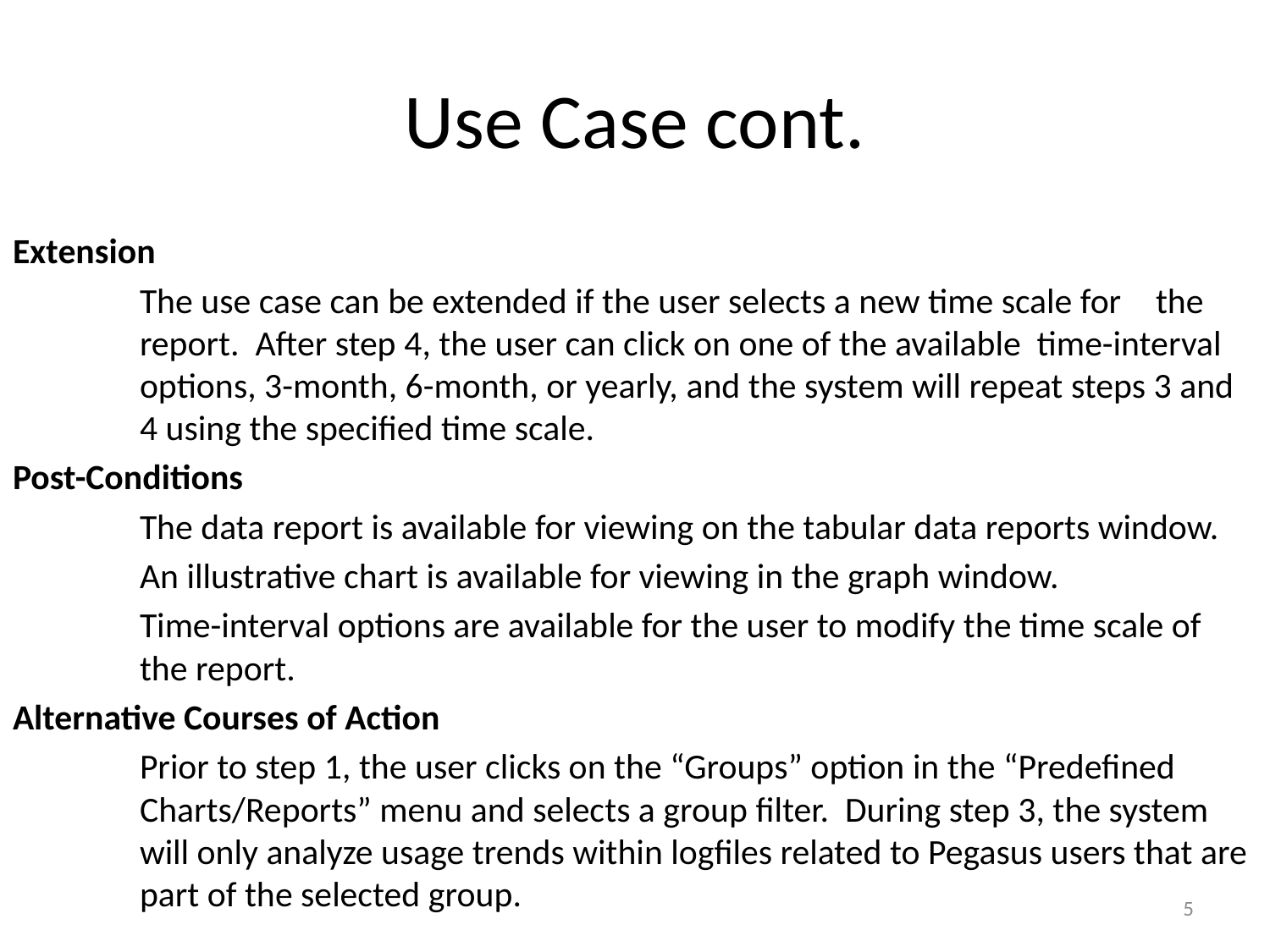

# Use Case cont.
Extension
	The use case can be extended if the user selects a new time scale for 	the 	report.  After step 4, the user can click on one of the available  time-interval 	options, 3-month, 6-month, or yearly, and the system will repeat steps 3 and 	4 using the specified time scale.
Post-Conditions
	The data report is available for viewing on the tabular data reports window.
	An illustrative chart is available for viewing in the graph window.
	Time-interval options are available for the user to modify the time scale of 	the report.
Alternative Courses of Action
	Prior to step 1, the user clicks on the “Groups” option in the “Predefined 	Charts/Reports” menu and selects a group filter.  During step 3, the system 	will only analyze usage trends within logfiles related to Pegasus users that are 	part of the selected group.

5